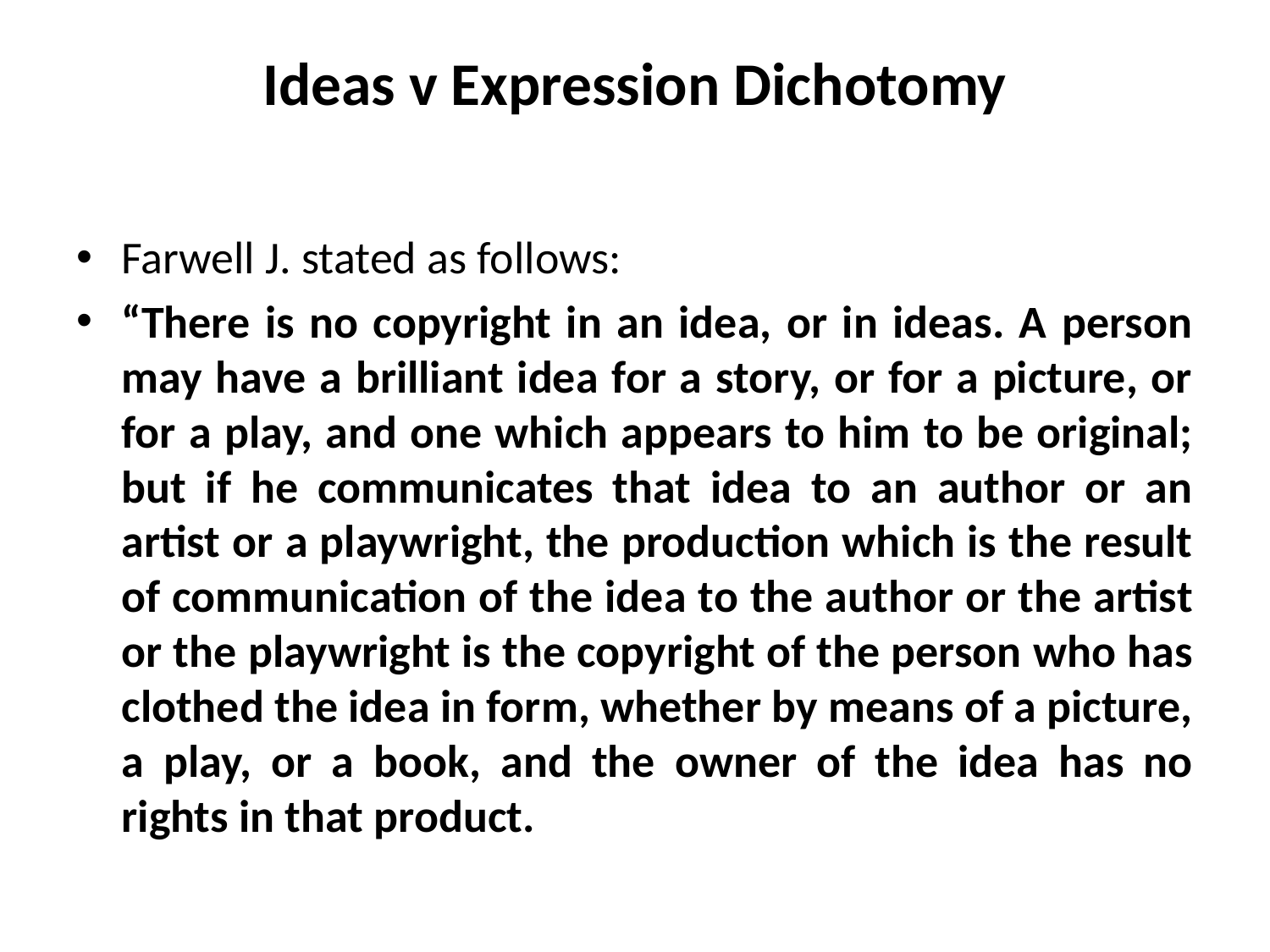

# Ideas v Expression Dichotomy
Farwell J. stated as follows:
“There is no copyright in an idea, or in ideas. A person may have a brilliant idea for a story, or for a picture, or for a play, and one which appears to him to be original; but if he communicates that idea to an author or an artist or a playwright, the production which is the result of communication of the idea to the author or the artist or the playwright is the copyright of the person who has clothed the idea in form, whether by means of a picture, a play, or a book, and the owner of the idea has no rights in that product.